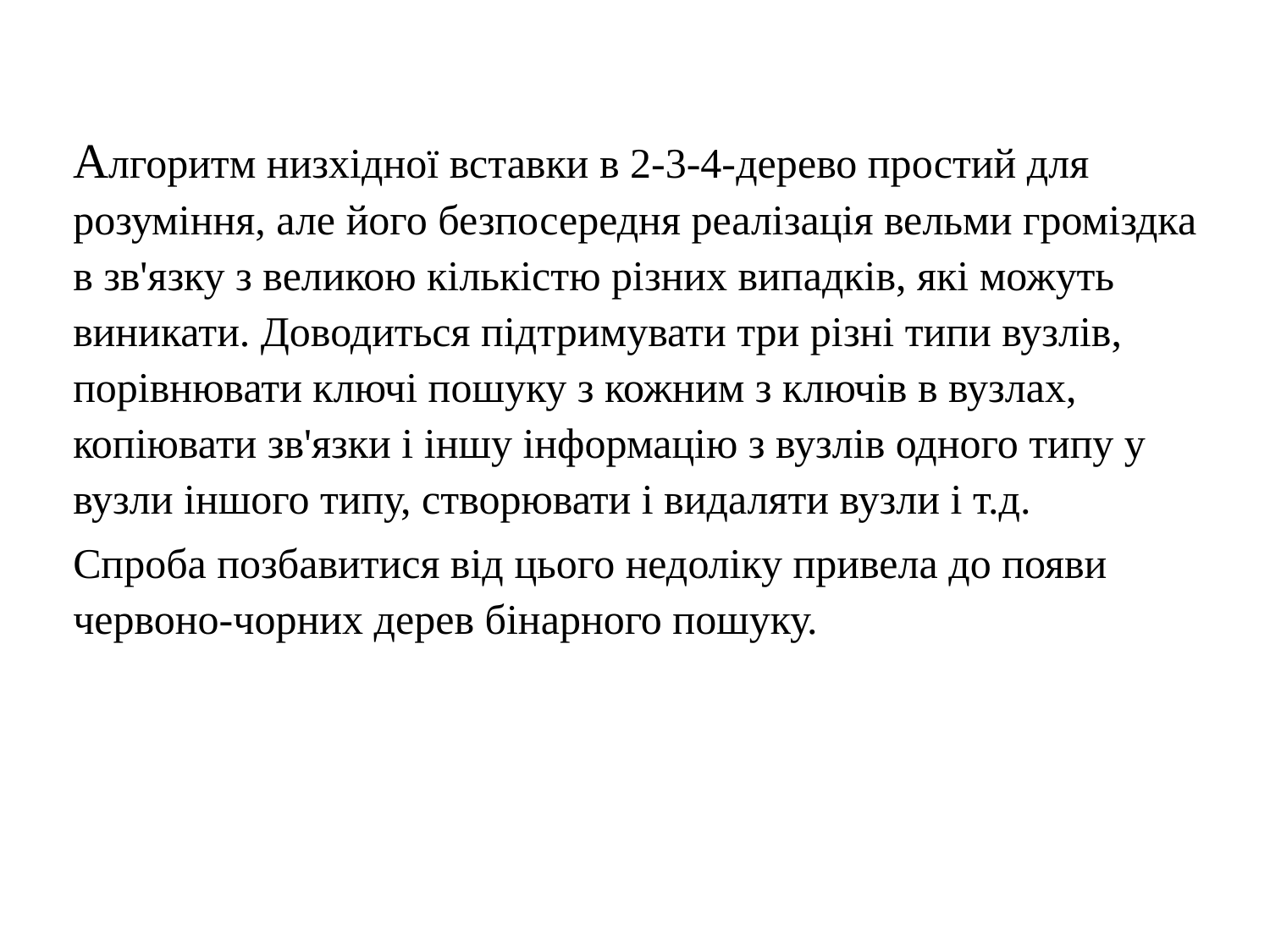

Алгоритм низхідної вставки в 2-3-4-дерево простий для розуміння, але його безпосередня реалізація вельми громіздка в зв'язку з великою кількістю різних випадків, які можуть виникати. Доводиться підтримувати три різні типи вузлів, порівнювати ключі пошуку з кожним з ключів в вузлах, копіювати зв'язки і іншу інформацію з вузлів одного типу у вузли іншого типу, створювати і видаляти вузли і т.д.
	Спроба позбавитися від цього недоліку привела до появи червоно-чорних дерев бінарного пошуку.